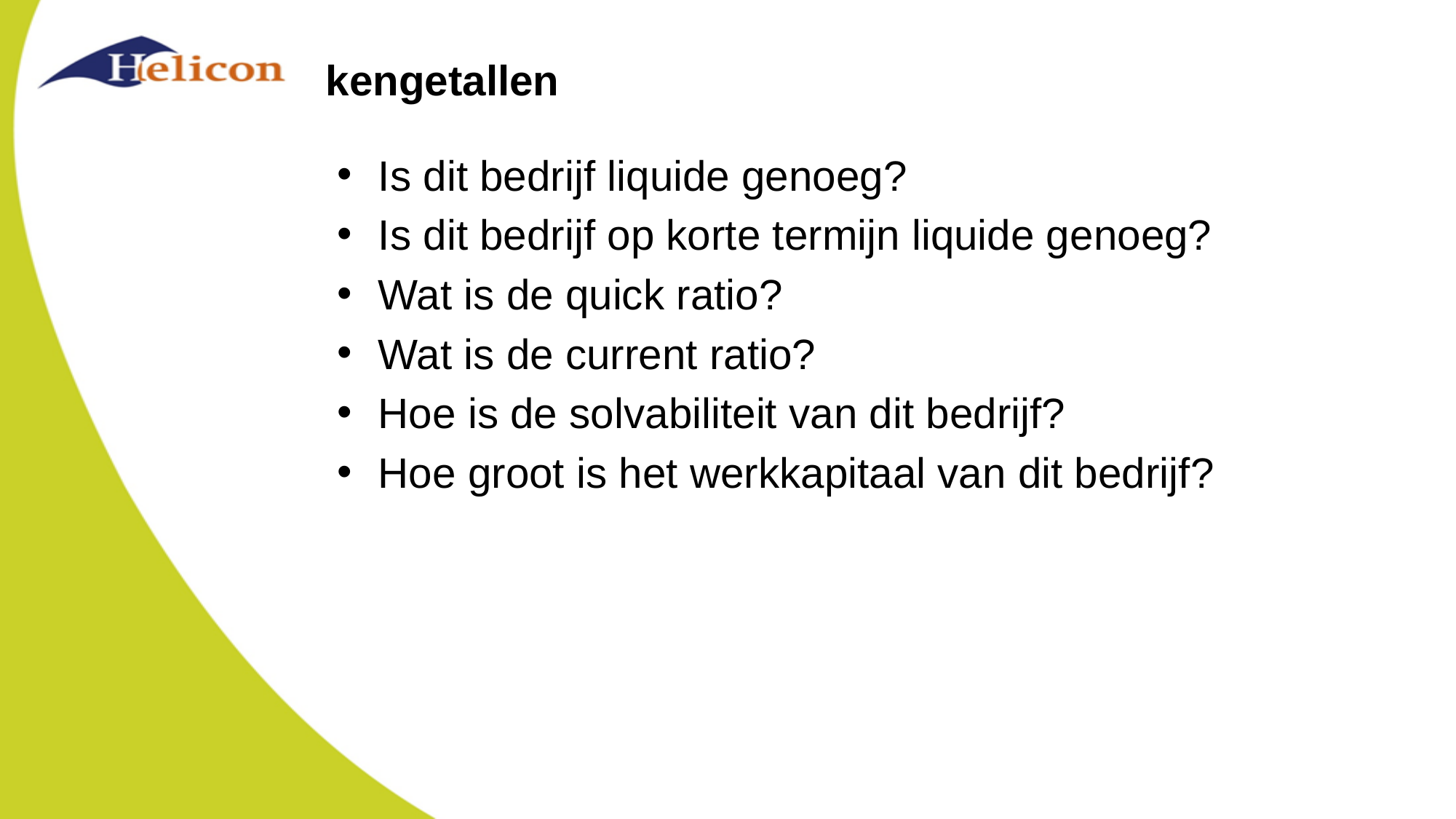

# kengetallen
Is dit bedrijf liquide genoeg?
Is dit bedrijf op korte termijn liquide genoeg?
Wat is de quick ratio?
Wat is de current ratio?
Hoe is de solvabiliteit van dit bedrijf?
Hoe groot is het werkkapitaal van dit bedrijf?